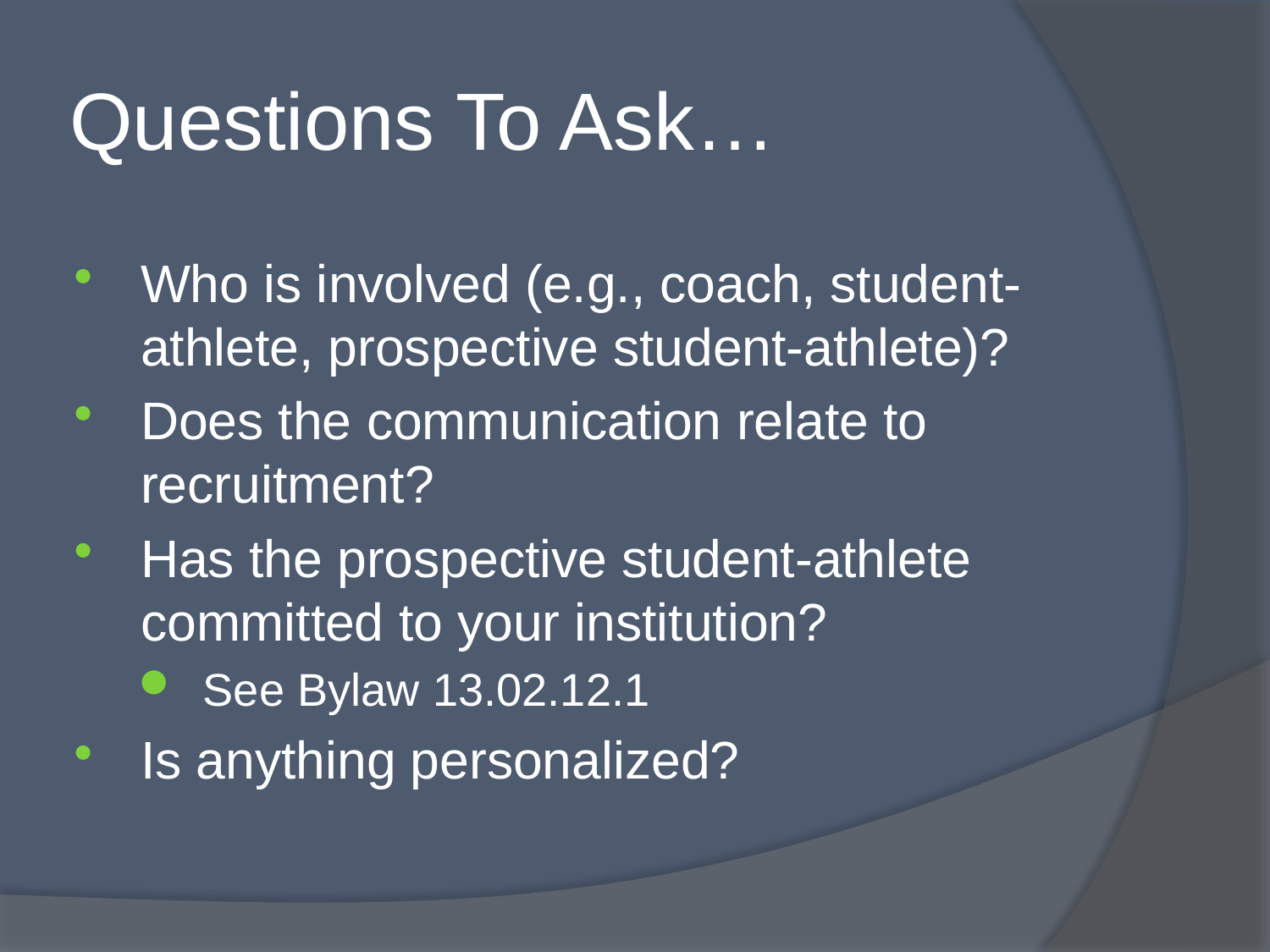

# Questions To Ask…
Who is involved (e.g., coach, student-athlete, prospective student-athlete)?
Does the communication relate to recruitment?
Has the prospective student-athlete committed to your institution?
See Bylaw 13.02.12.1
Is anything personalized?